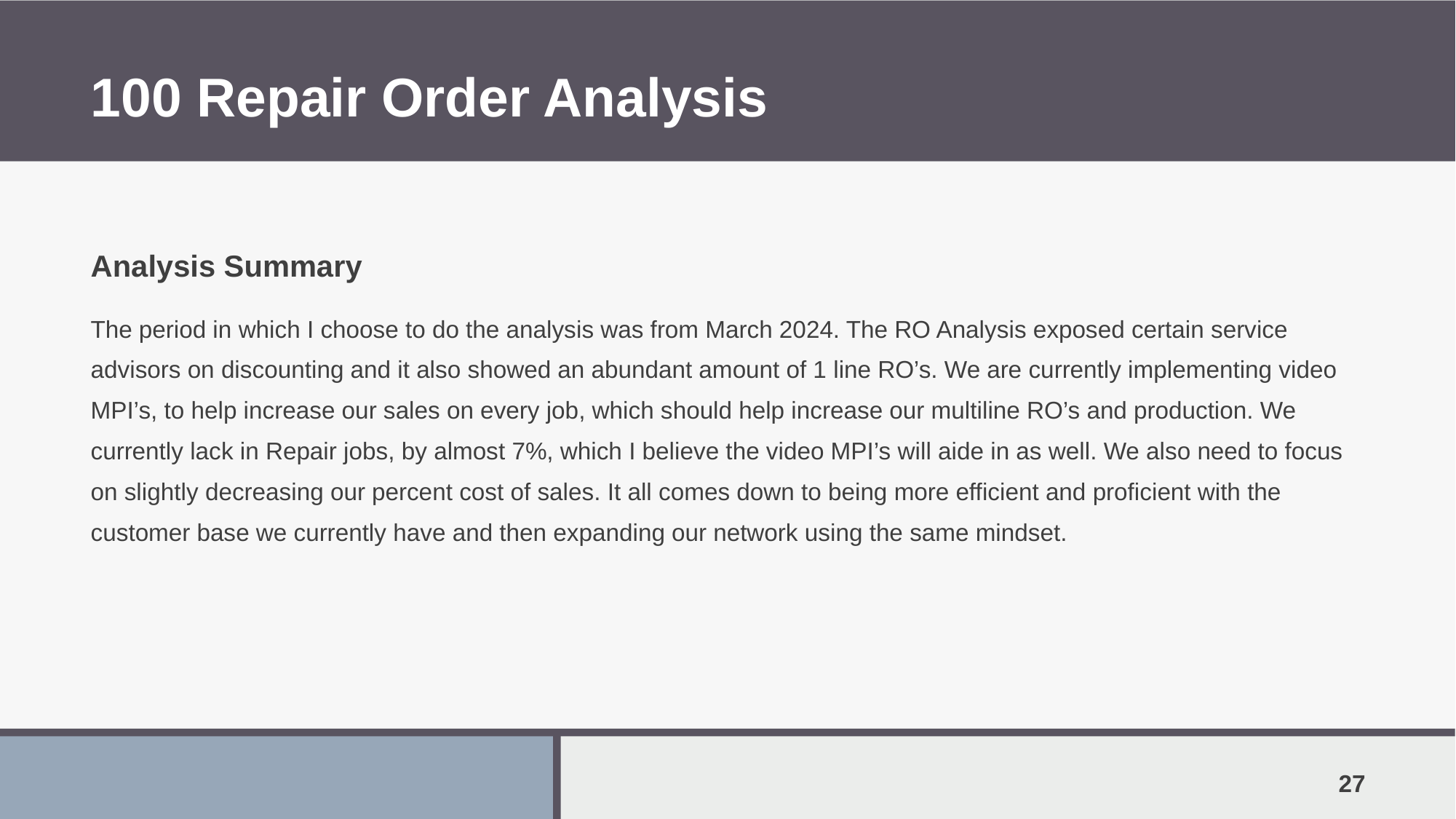

# 100 Repair Order Analysis
Analysis Summary
The period in which I choose to do the analysis was from March 2024. The RO Analysis exposed certain service advisors on discounting and it also showed an abundant amount of 1 line RO’s. We are currently implementing video MPI’s, to help increase our sales on every job, which should help increase our multiline RO’s and production. We currently lack in Repair jobs, by almost 7%, which I believe the video MPI’s will aide in as well. We also need to focus on slightly decreasing our percent cost of sales. It all comes down to being more efficient and proficient with the customer base we currently have and then expanding our network using the same mindset.
27